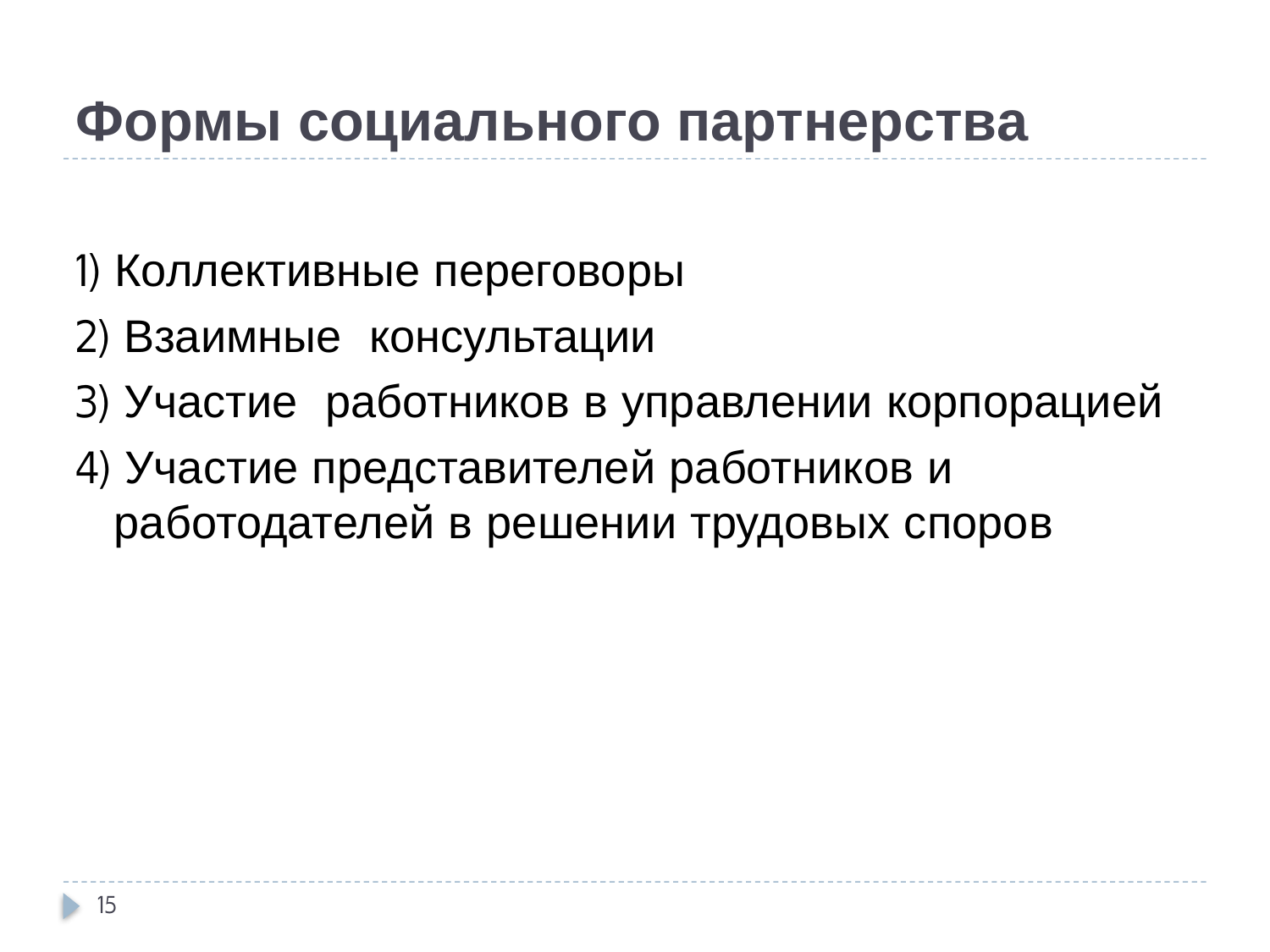

# Формы социального партнерства

1) Коллективные переговоры
2) Взаимные  консультации
3) Участие  работников в управлении корпорацией
4) Участие представителей работников и работодателей в решении трудовых споров
15